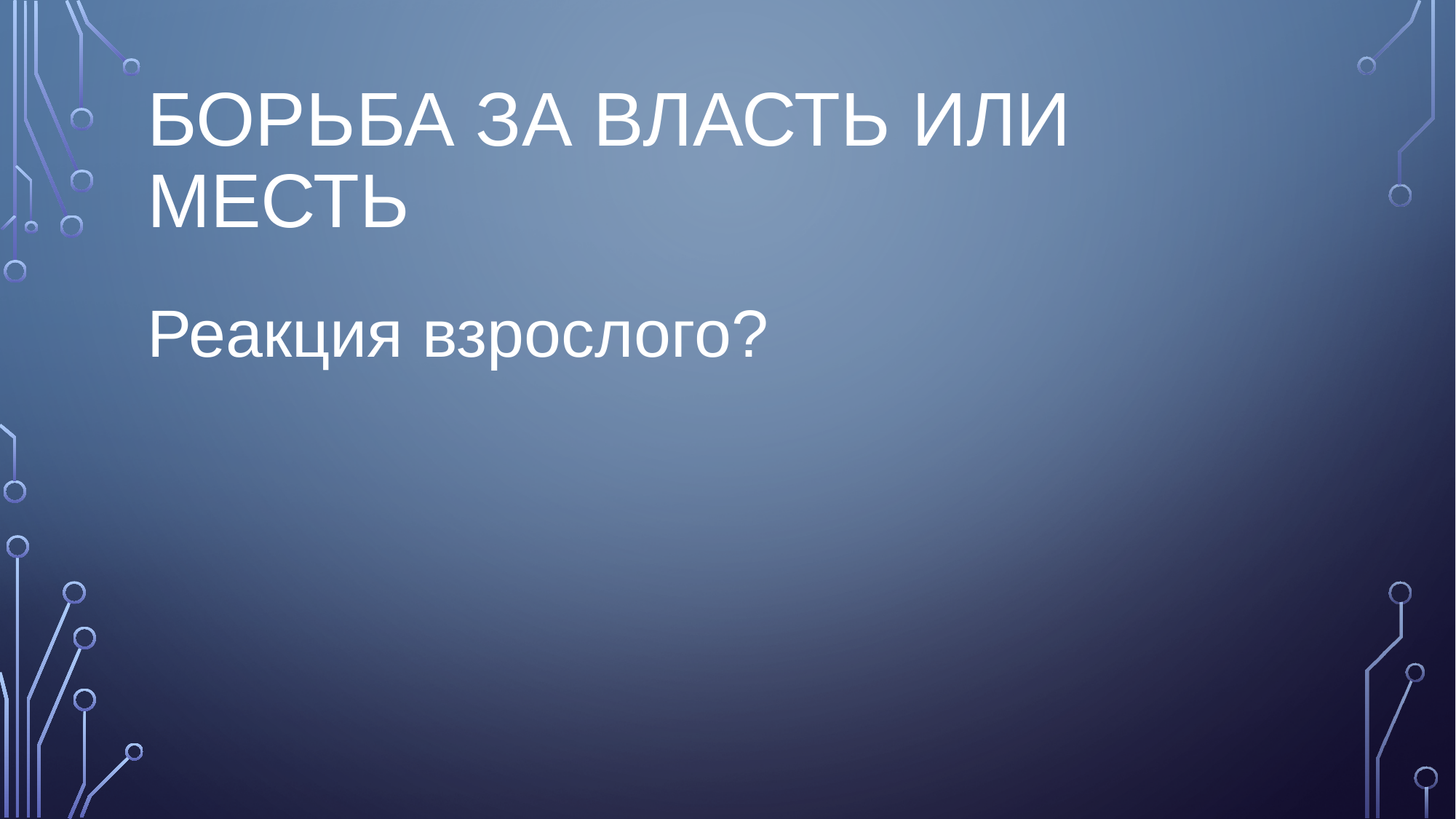

# Борьба за власть или месть
Реакция взрослого?